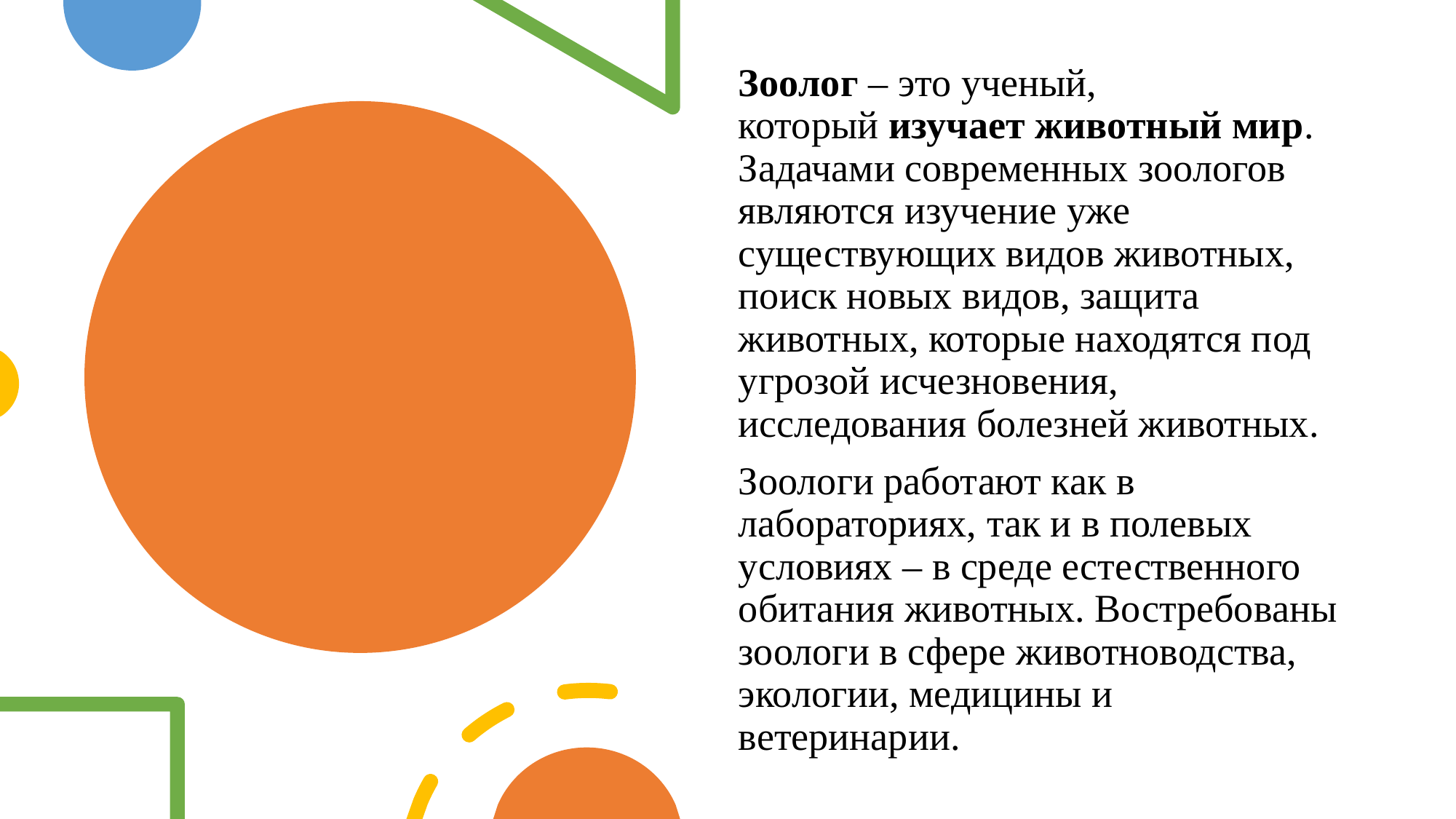

Зоолог – это ученый, который изучает животный мир. Задачами современных зоологов являются изучение уже существующих видов животных, поиск новых видов, защита животных, которые находятся под угрозой исчезновения, исследования болезней животных.
Зоологи работают как в лабораториях, так и в полевых условиях – в среде естественного обитания животных. Востребованы зоологи в сфере животноводства, экологии, медицины и ветеринарии.